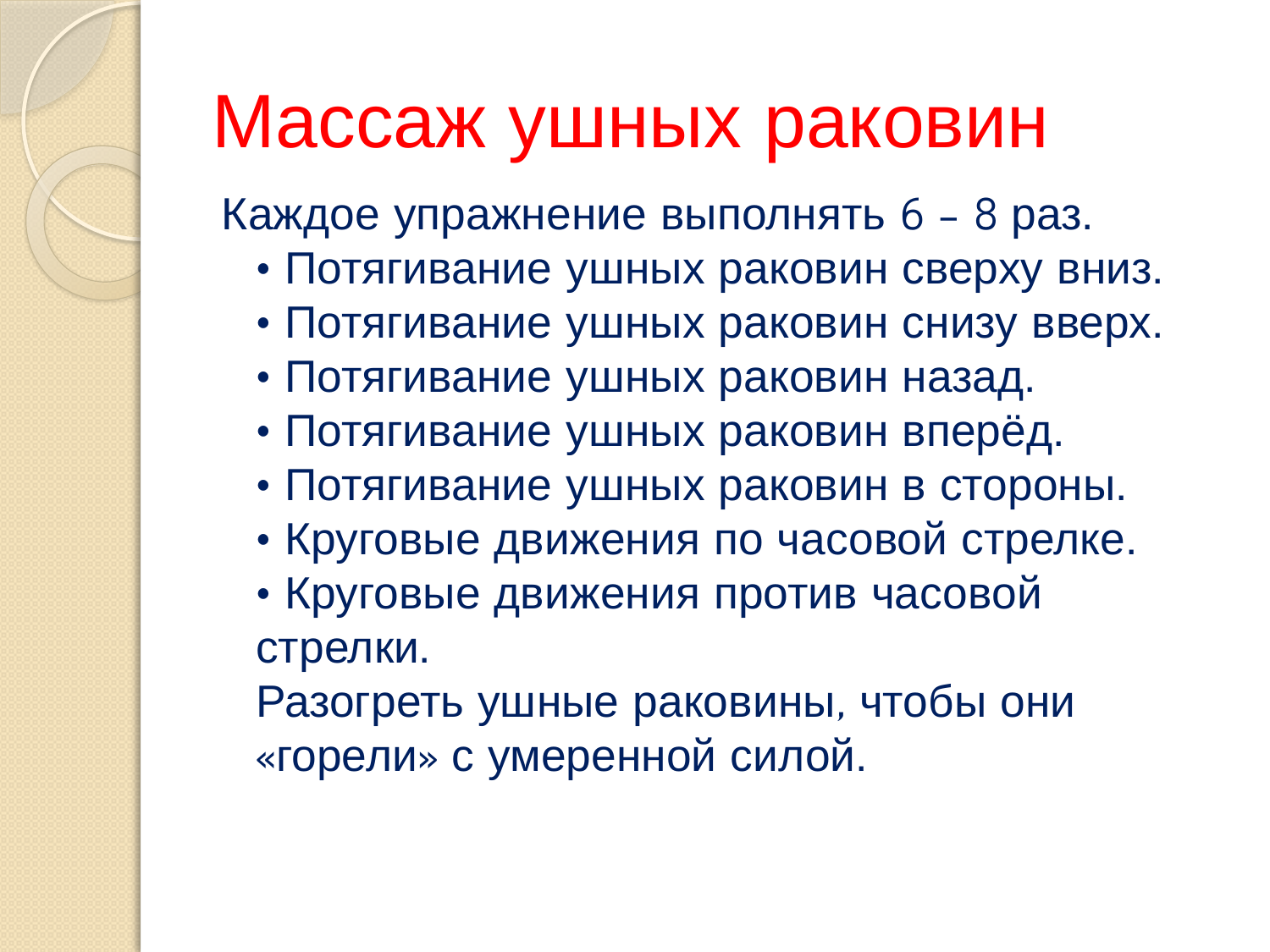

# Массаж ушных раковин
Каждое упражнение выполнять 6 – 8 раз.
• Потягивание ушных раковин сверху вниз.
• Потягивание ушных раковин снизу вверх.
• Потягивание ушных раковин назад.
• Потягивание ушных раковин вперёд.
• Потягивание ушных раковин в стороны.
• Круговые движения по часовой стрелке.
• Круговые движения против часовой стрелки.
Разогреть ушные раковины, чтобы они «горели» с умеренной силой.